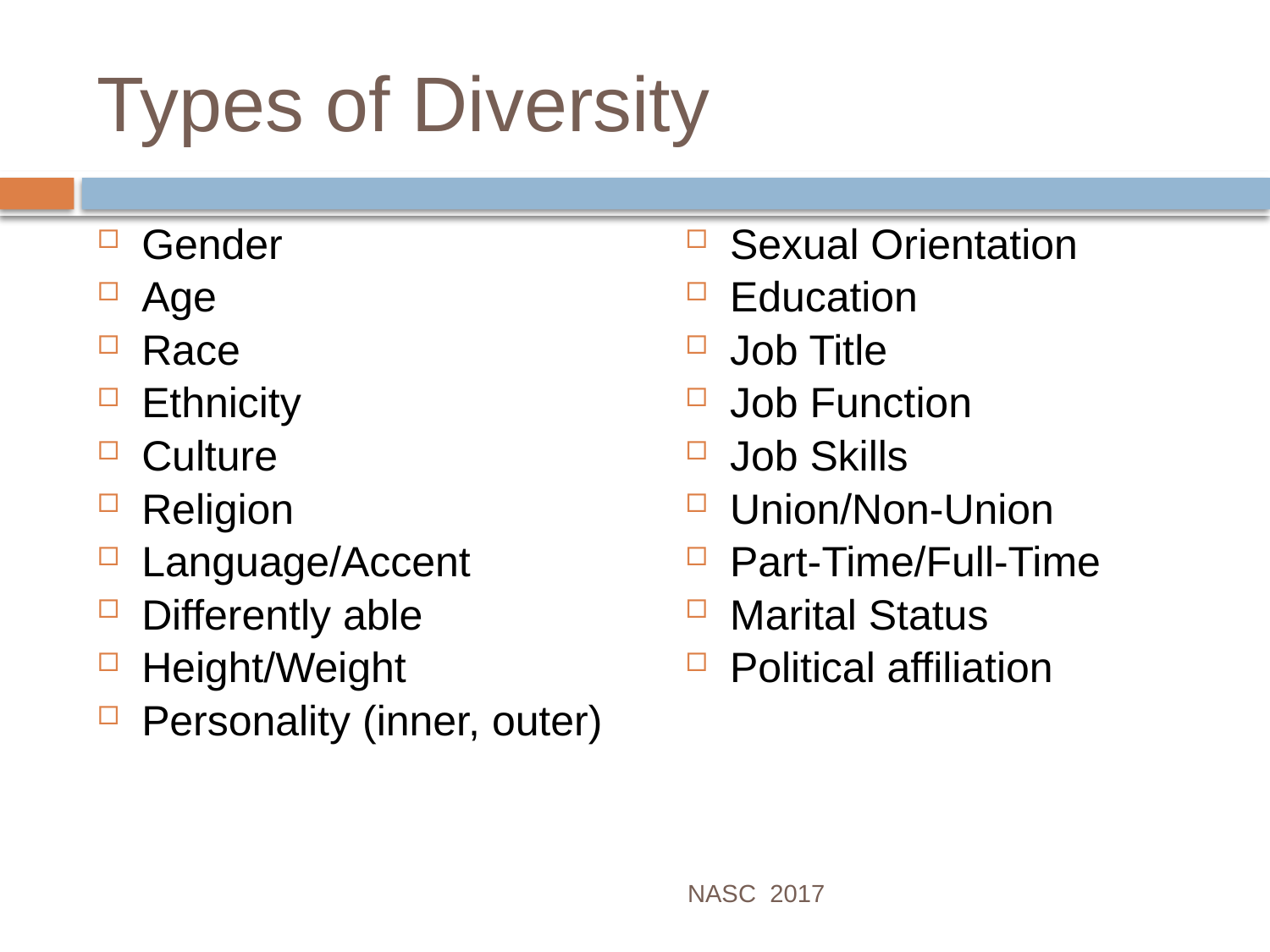

# Types of Diversity
Gender
Age
Race
Ethnicity
Culture
Religion
Language/Accent
Differently able
Height/Weight
Personality (inner, outer)
Sexual Orientation
Education
Job Title
Job Function
Job Skills
Union/Non-Union
Part-Time/Full-Time
Marital Status
Political affiliation

NASC  2017
10